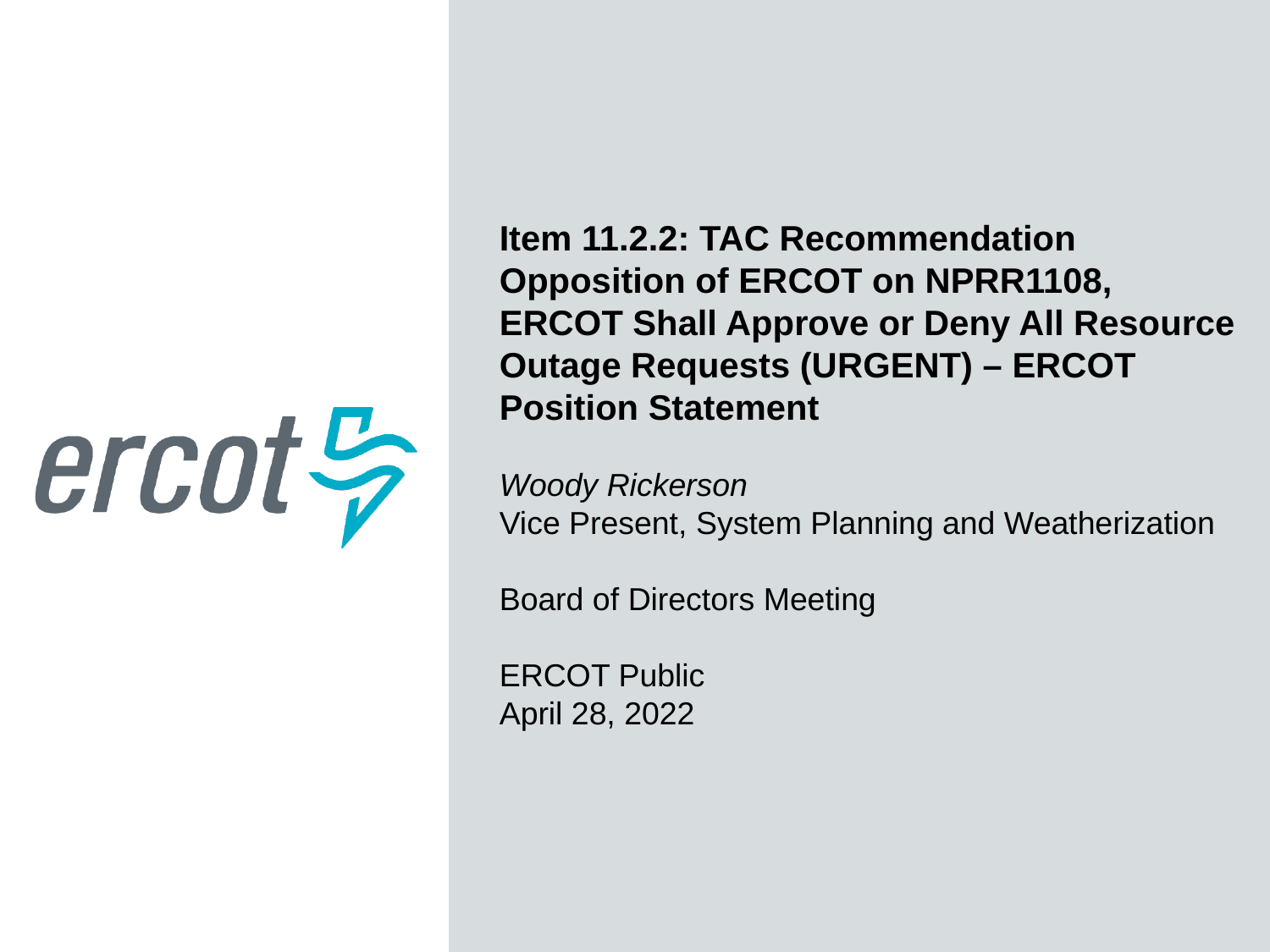

Item 11.2.2: TAC Recommendation Opposition of ERCOT on NPRR1108, ERCOT Shall Approve or Deny All Resource Outage Requests (URGENT) – ERCOT Position Statement

Woody Rickerson
Vice Present, System Planning and Weatherization

Board of Directors Meeting

ERCOT Public
April 28, 2022